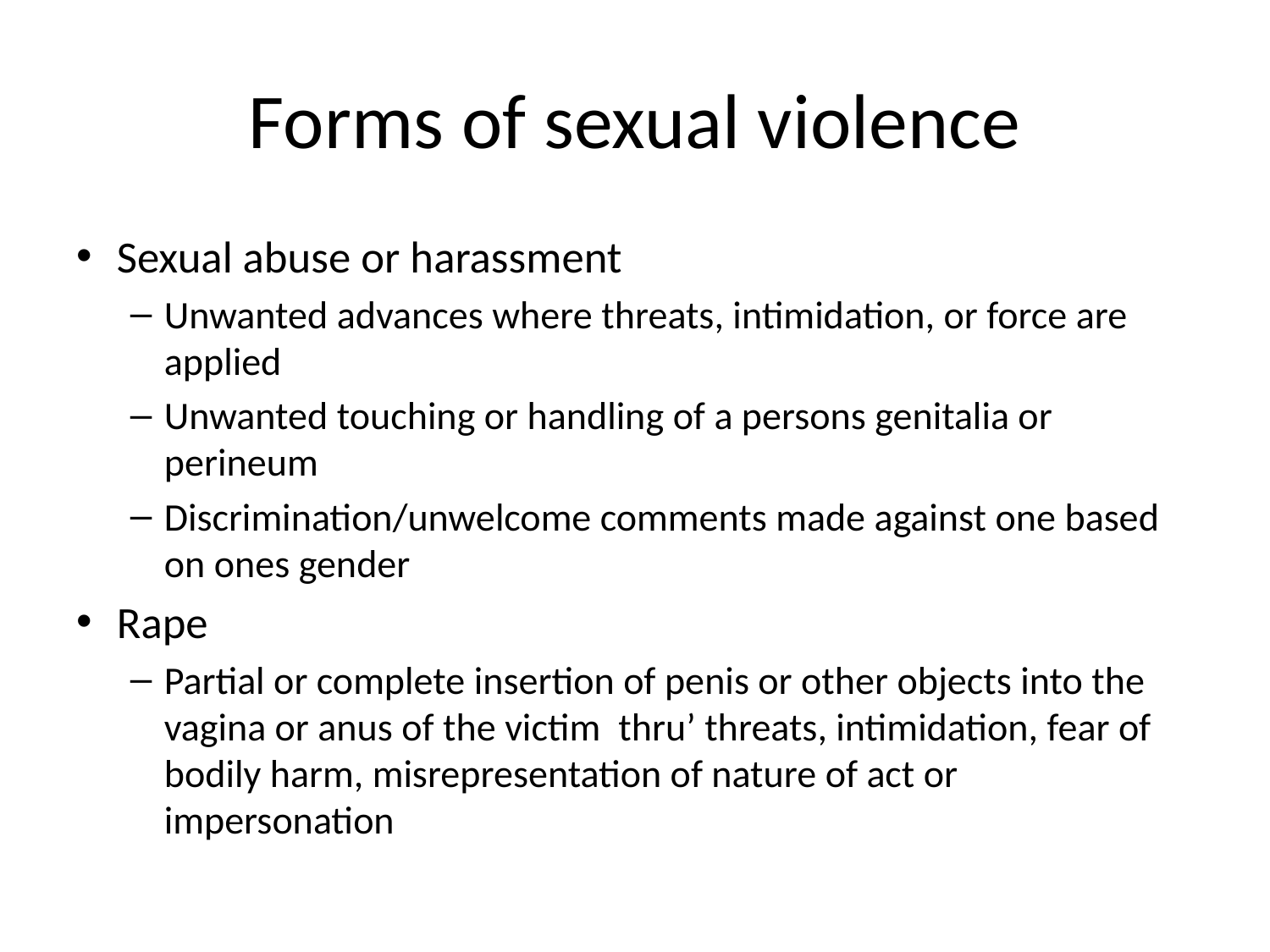

# Forms of sexual violence
Sexual abuse or harassment
Unwanted advances where threats, intimidation, or force are applied
Unwanted touching or handling of a persons genitalia or perineum
Discrimination/unwelcome comments made against one based on ones gender
Rape
Partial or complete insertion of penis or other objects into the vagina or anus of the victim  thru’ threats, intimidation, fear of bodily harm, misrepresentation of nature of act or impersonation